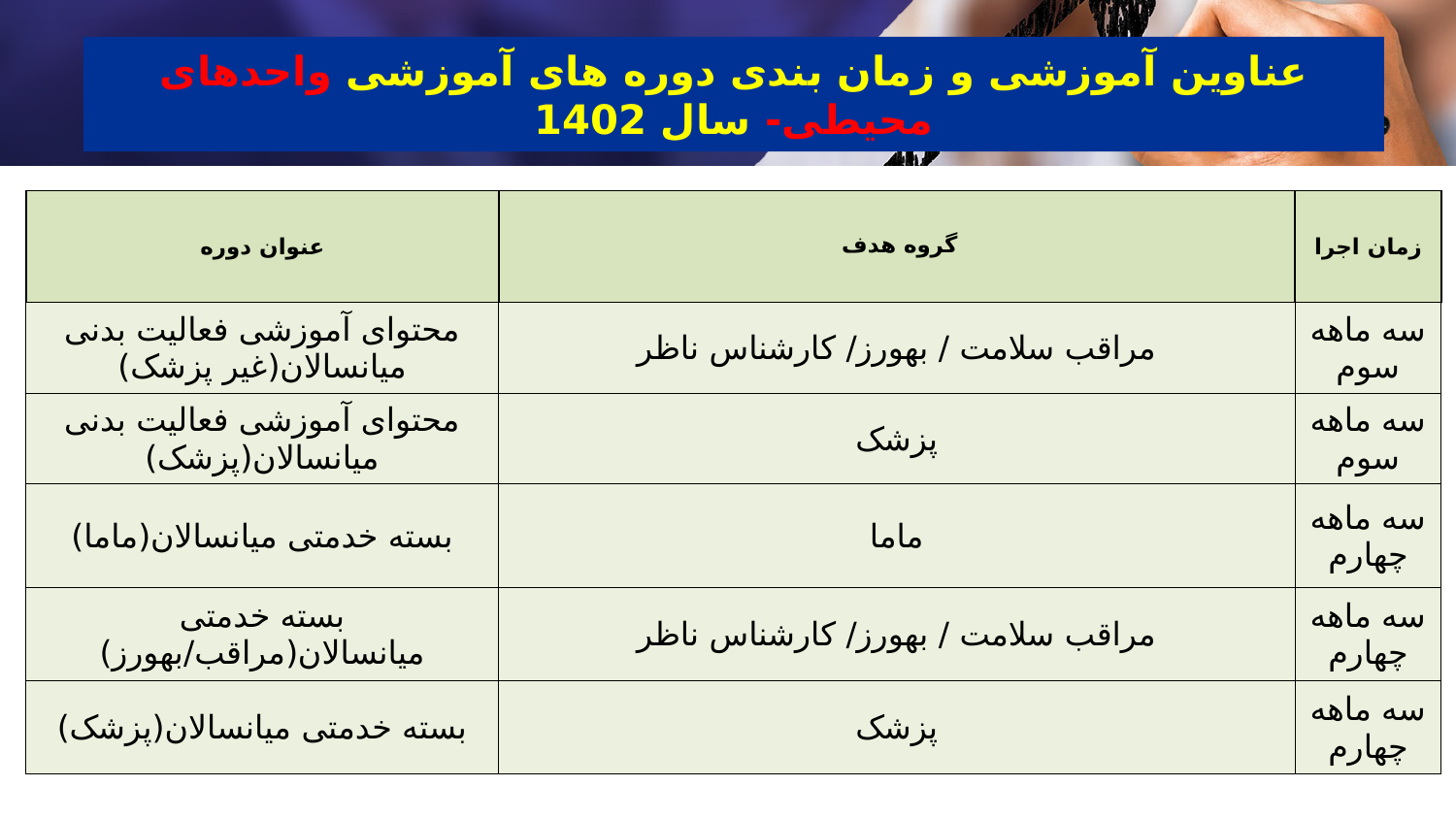

# عناوین آموزشی و زمان بندی دوره های آموزشی واحدهای محیطی- سال 1402
| عنوان دوره | گروه هدف | زمان اجرا |
| --- | --- | --- |
| محتوای آموزشی فعالیت بدنی میانسالان(غیر پزشک) | مراقب سلامت / بهورز/ کارشناس ناظر | سه ماهه سوم |
| محتوای آموزشی فعالیت بدنی میانسالان(پزشک) | پزشک | سه ماهه سوم |
| بسته خدمتی میانسالان(ماما) | ماما | سه ماهه چهارم |
| بسته خدمتی میانسالان(مراقب/بهورز) | مراقب سلامت / بهورز/ کارشناس ناظر | سه ماهه چهارم |
| بسته خدمتی میانسالان(پزشک) | پزشک | سه ماهه چهارم |